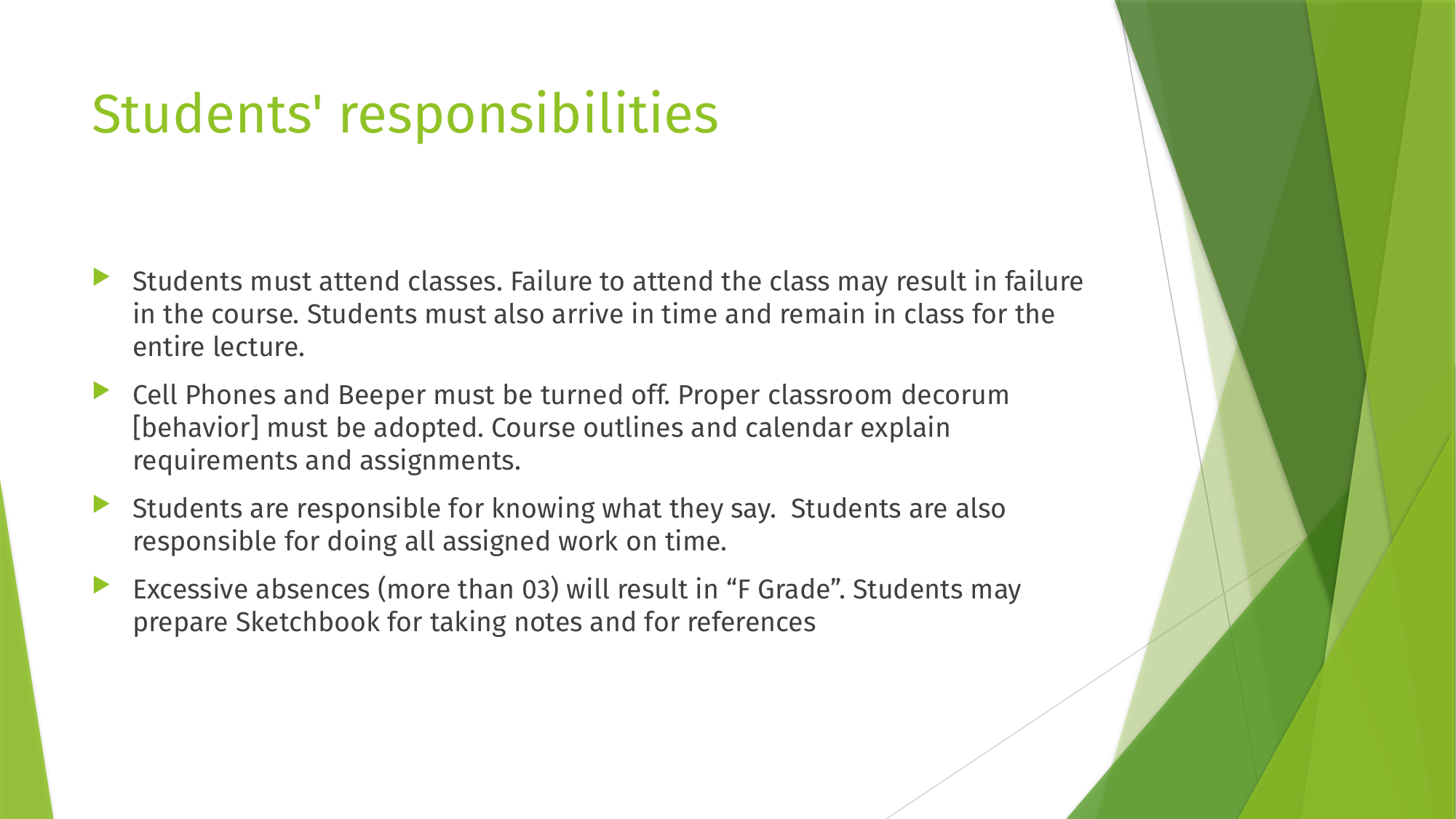

# Students' responsibilities
Students must attend classes. Failure to attend the class may result in failure in the course. Students must also arrive in time and remain in class for the entire lecture.
Cell Phones and Beeper must be turned off. Proper classroom decorum [behavior] must be adopted. Course outlines and calendar explain requirements and assignments.
Students are responsible for knowing what they say.  Students are also responsible for doing all assigned work on time.
Excessive absences (more than 03) will result in “F Grade”. Students may prepare Sketchbook for taking notes and for references